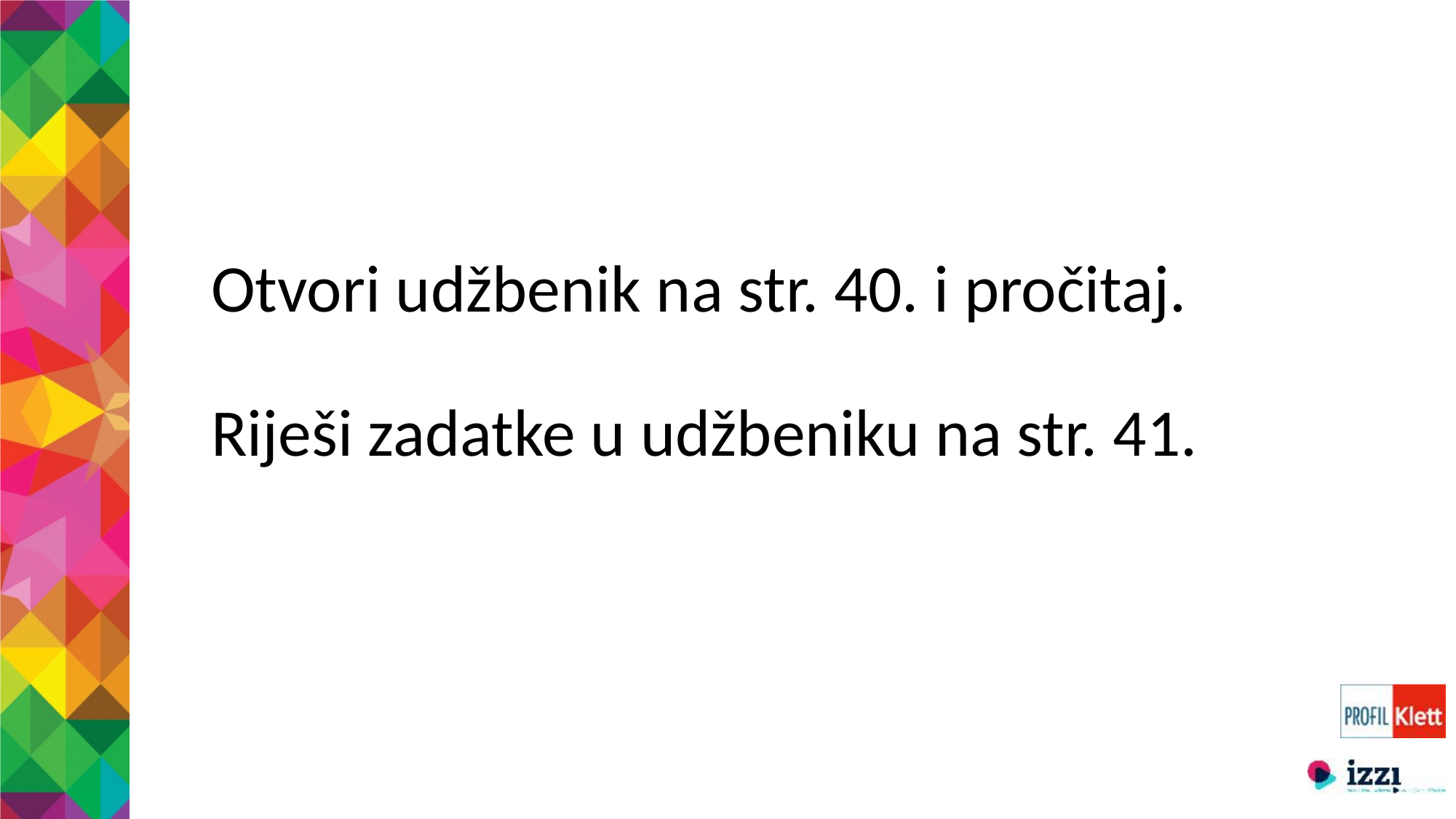

# Otvori udžbenik na str. 40. i pročitaj. Riješi zadatke u udžbeniku na str. 41.